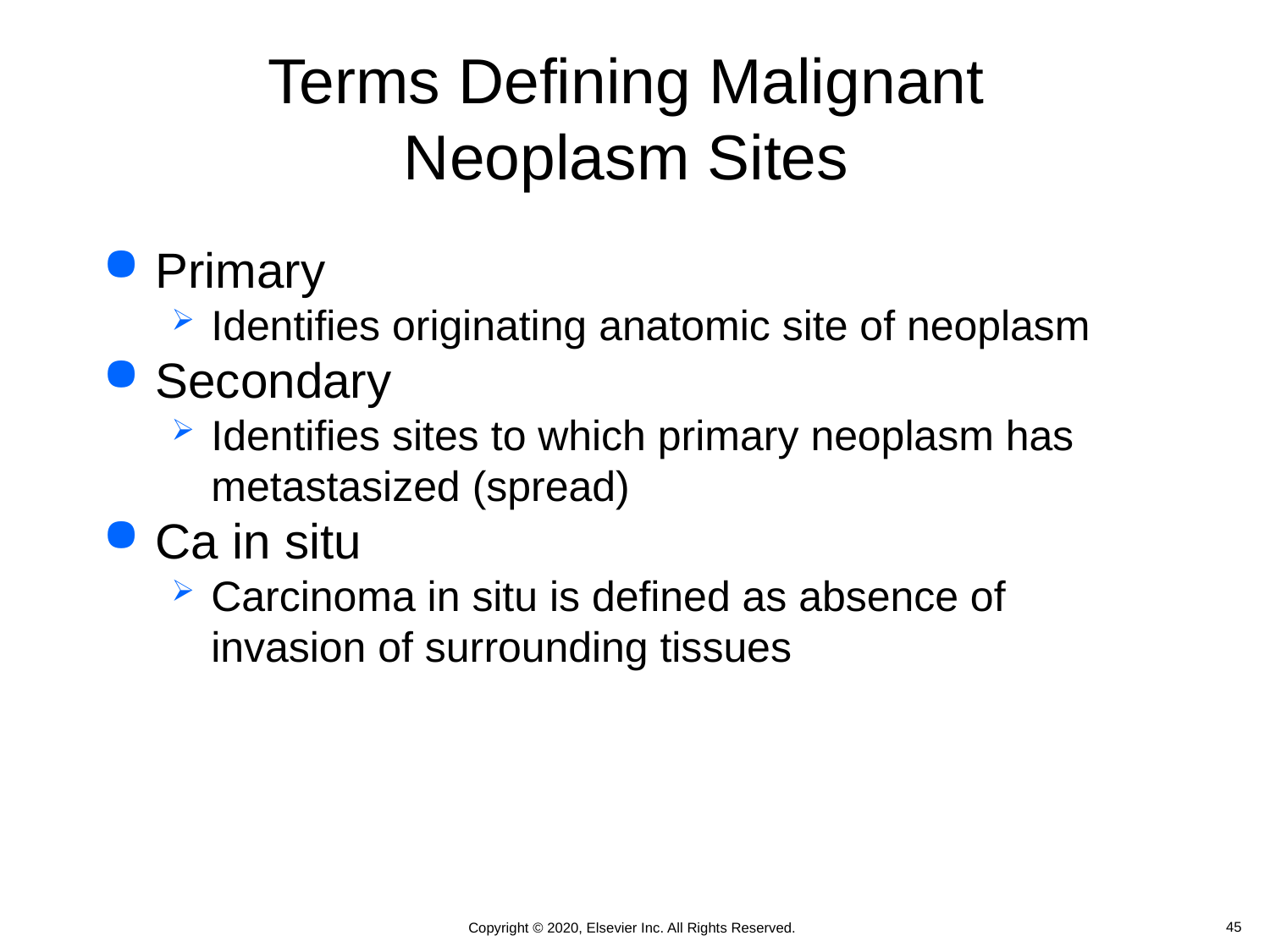

# Terms Defining Malignant Neoplasm Sites
Primary
Identifies originating anatomic site of neoplasm
Secondary
Identifies sites to which primary neoplasm has metastasized (spread)
Ca in situ
Carcinoma in situ is defined as absence of invasion of surrounding tissues

 45